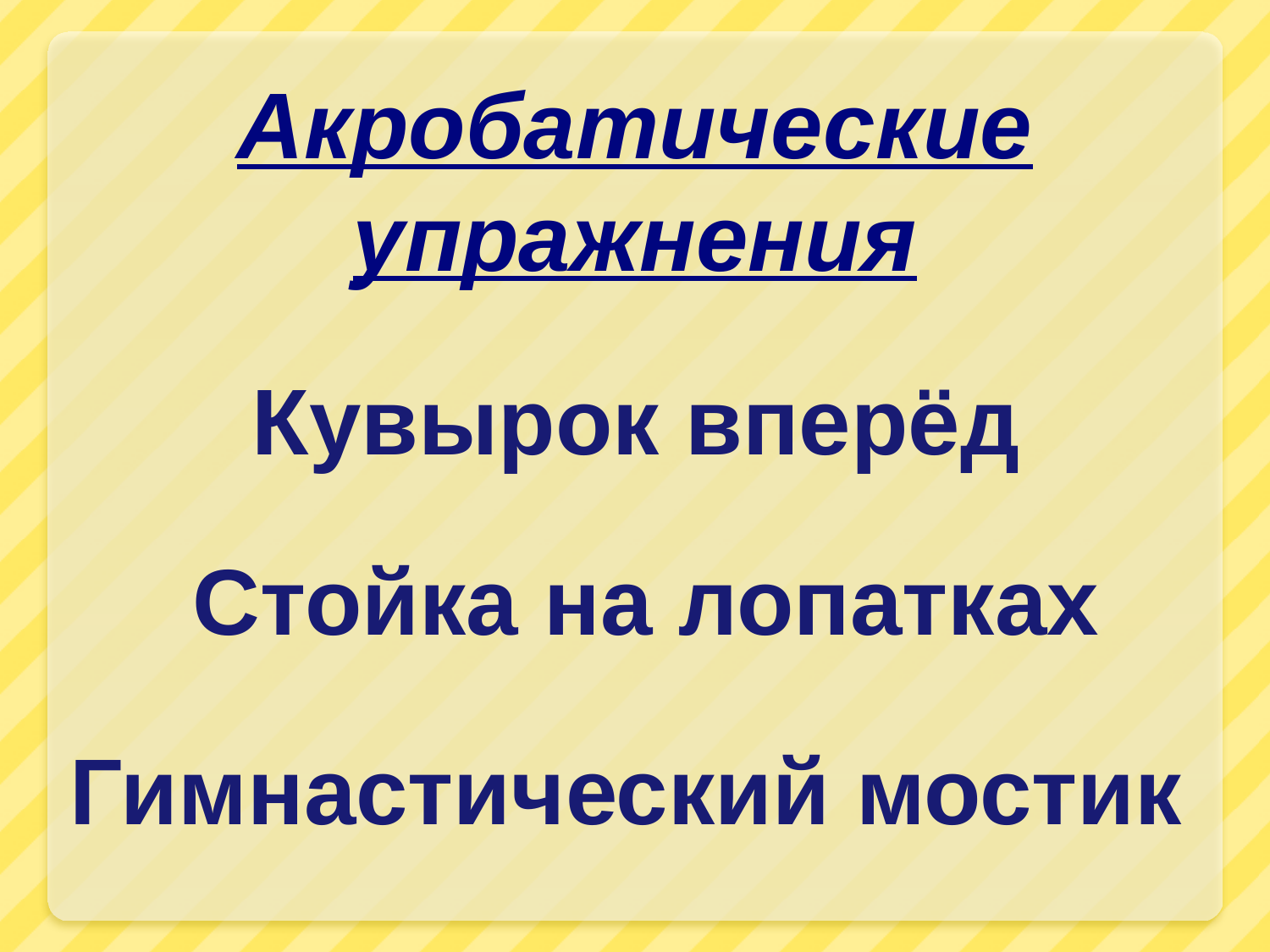

# Акробатические упражнения

Кувырок вперёд
Стойка на лопатках
Гимнастический мостик